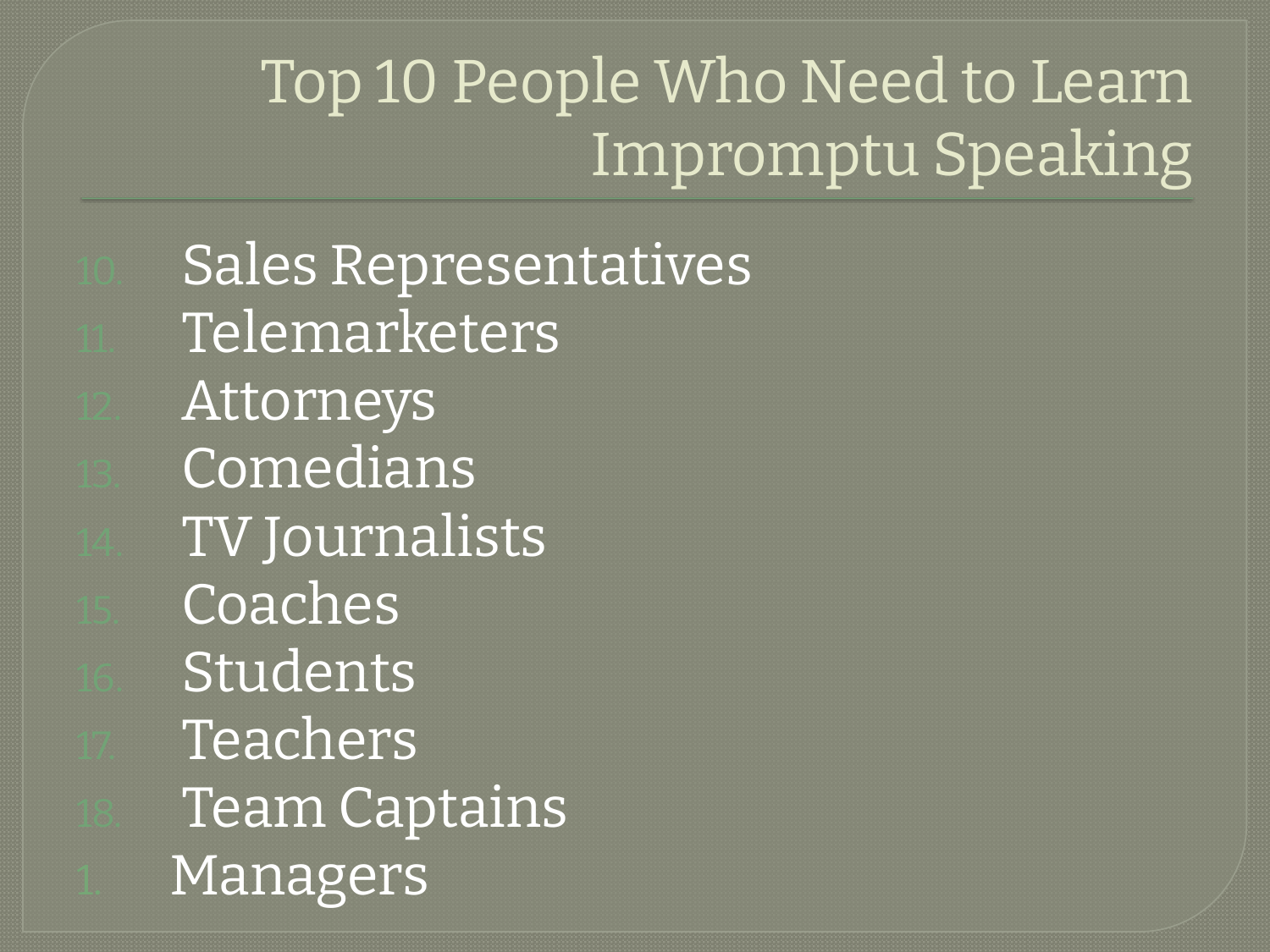

# Top 10 People Who Need to Learn Impromptu Speaking
   Sales Representatives
   Telemarketers
   Attorneys
   Comedians
   TV Journalists
   Coaches
   Students
   Teachers
   Team Captains
1.      Managers